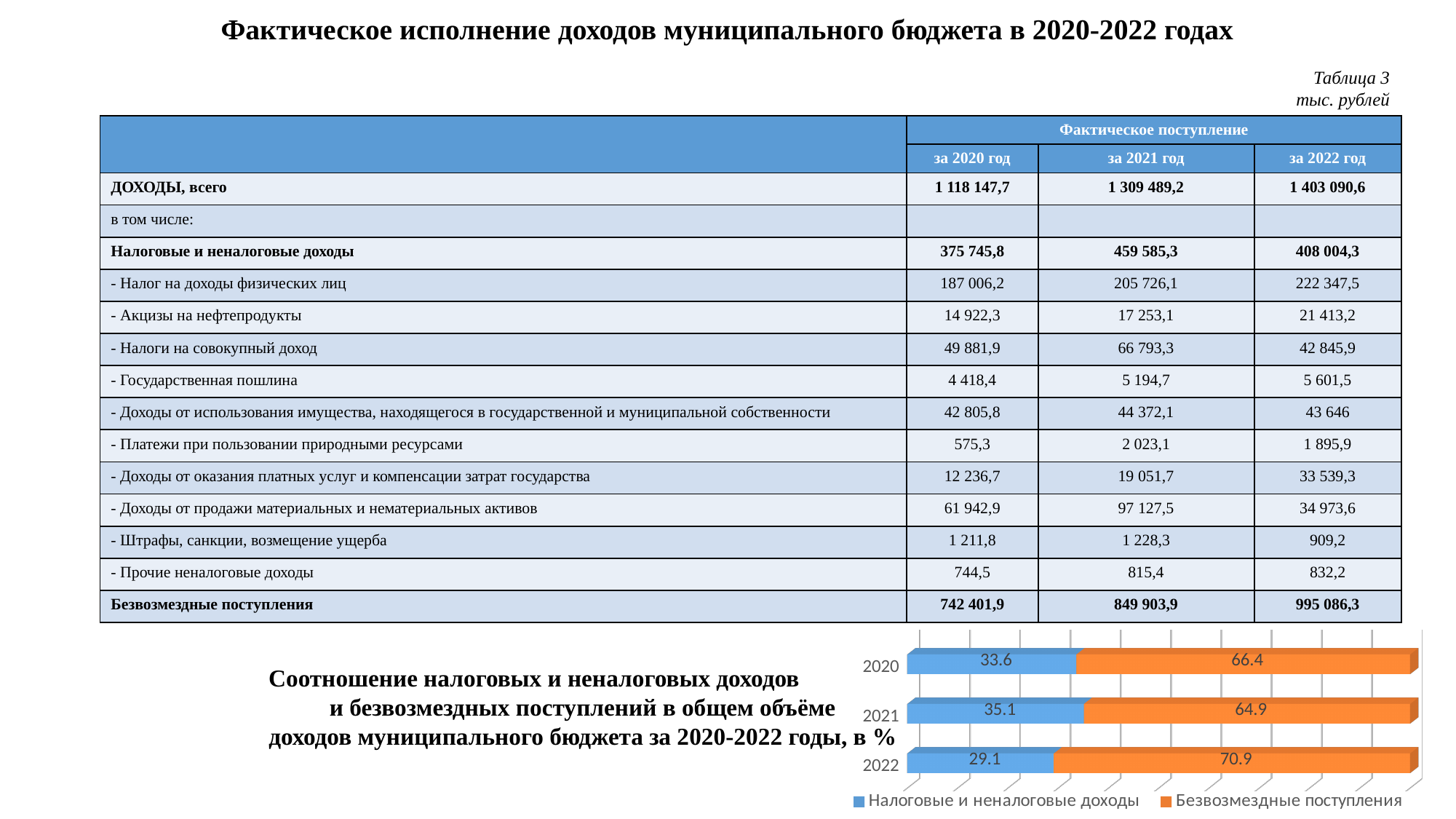

# Фактическое исполнение доходов муниципального бюджета в 2020-2022 годах
Таблица 3
тыс. рублей
|  | Фактическое поступление |  |  |
| --- | --- | --- | --- |
|  | за 2020 год | за 2021 год | за 2022 год |
| ДОХОДЫ, всего | 1 118 147,7 | 1 309 489,2 | 1 403 090,6 |
| в том числе: |  |  |  |
| Налоговые и неналоговые доходы | 375 745,8 | 459 585,3 | 408 004,3 |
| - Налог на доходы физических лиц | 187 006,2 | 205 726,1 | 222 347,5 |
| - Акцизы на нефтепродукты | 14 922,3 | 17 253,1 | 21 413,2 |
| - Налоги на совокупный доход | 49 881,9 | 66 793,3 | 42 845,9 |
| - Государственная пошлина | 4 418,4 | 5 194,7 | 5 601,5 |
| - Доходы от использования имущества, находящегося в государственной и муниципальной собственности | 42 805,8 | 44 372,1 | 43 646 |
| - Платежи при пользовании природными ресурсами | 575,3 | 2 023,1 | 1 895,9 |
| - Доходы от оказания платных услуг и компенсации затрат государства | 12 236,7 | 19 051,7 | 33 539,3 |
| - Доходы от продажи материальных и нематериальных активов | 61 942,9 | 97 127,5 | 34 973,6 |
| - Штрафы, санкции, возмещение ущерба | 1 211,8 | 1 228,3 | 909,2 |
| - Прочие неналоговые доходы | 744,5 | 815,4 | 832,2 |
| Безвозмездные поступления | 742 401,9 | 849 903,9 | 995 086,3 |

[unsupported chart]

Соотношение налоговых и неналоговых доходов
и безвозмездных поступлений в общем объёме
доходов муниципального бюджета за 2020-2022 годы, в %